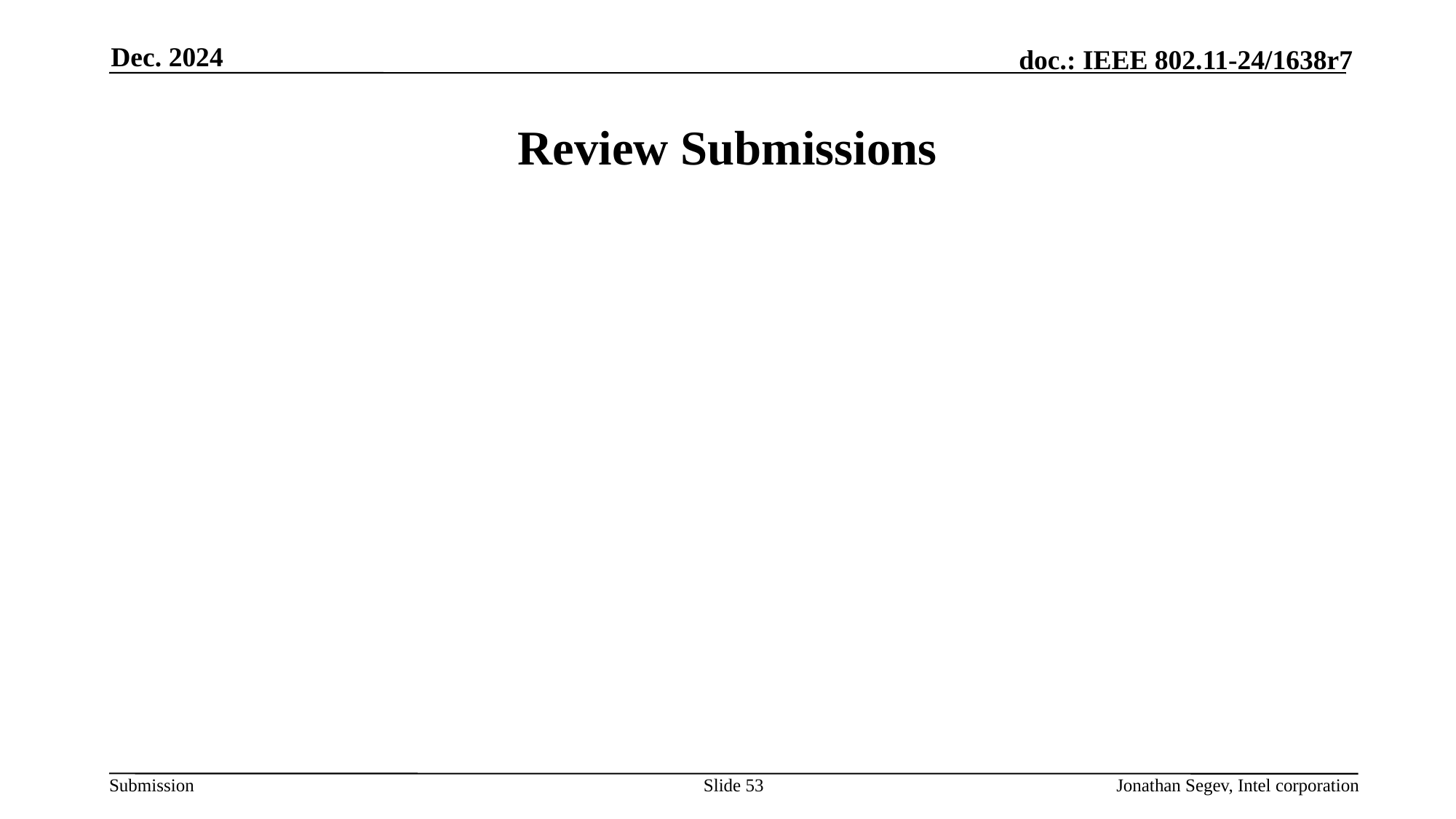

Dec. 2024
# Review Submissions

Slide 53
Jonathan Segev, Intel corporation